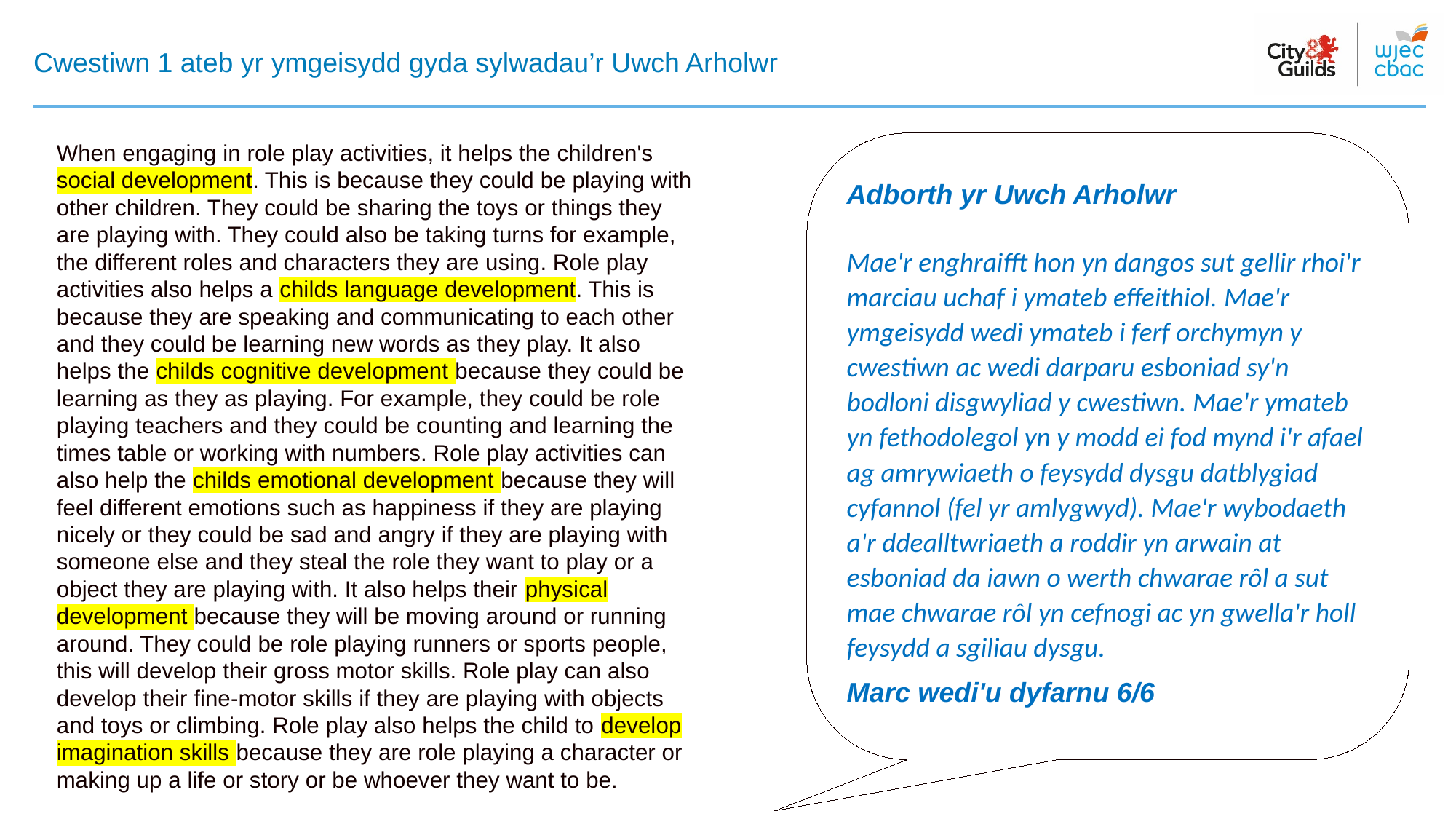

# Cwestiwn 1 ateb yr ymgeisydd gyda sylwadau’r Uwch Arholwr
When engaging in role play activities, it helps the children's social development. This is because they could be playing with other children. They could be sharing the toys or things they are playing with. They could also be taking turns for example, the different roles and characters they are using. Role play activities also helps a childs language development. This is because they are speaking and communicating to each other and they could be learning new words as they play. It also helps the childs cognitive development because they could be learning as they as playing. For example, they could be role playing teachers and they could be counting and learning the times table or working with numbers. Role play activities can also help the childs emotional development because they will feel different emotions such as happiness if they are playing nicely or they could be sad and angry if they are playing with someone else and they steal the role they want to play or a object they are playing with. It also helps their physical development because they will be moving around or running around. They could be role playing runners or sports people, this will develop their gross motor skills. Role play can also develop their fine-motor skills if they are playing with objects and toys or climbing. Role play also helps the child to develop imagination skills because they are role playing a character or making up a life or story or be whoever they want to be.

Adborth yr Uwch Arholwr

​Mae'r enghraifft hon yn dangos sut gellir rhoi'r marciau uchaf i ymateb effeithiol. Mae'r ymgeisydd wedi ymateb i ferf orchymyn y cwestiwn ac wedi darparu esboniad sy'n bodloni disgwyliad y cwestiwn. Mae'r ymateb yn fethodolegol yn y modd ei fod mynd i'r afael ag amrywiaeth o feysydd dysgu datblygiad cyfannol (fel yr amlygwyd). Mae'r wybodaeth a'r ddealltwriaeth a roddir yn arwain at esboniad da iawn o werth chwarae rôl a sut mae chwarae rôl yn cefnogi ac yn gwella'r holl feysydd a sgiliau dysgu.
Marc wedi'u dyfarnu 6/6